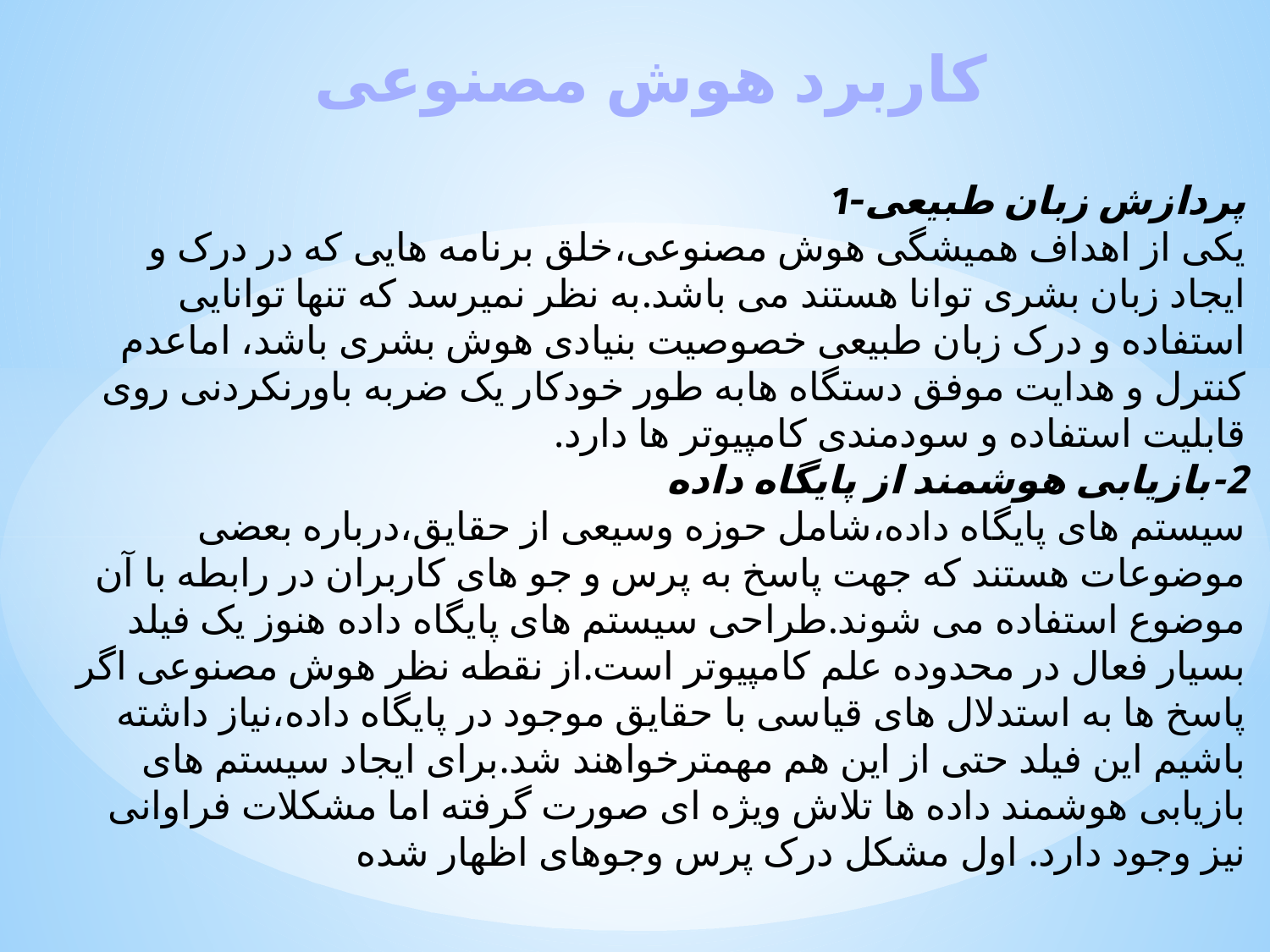

کاربرد هوش مصنوعی
# 1-پردازش زبان طبیعی یکی از اهداف همیشگی هوش مصنوعی،خلق برنامه هایی که در درک و ایجاد زبان بشری توانا هستند می باشد.به نظر نمیرسد که تنها توانایی استفاده و درک زبان طبیعی خصوصیت بنیادی هوش بشری باشد، اماعدم کنترل و هدایت موفق دستگاه هابه طور خودکار یک ضربه باورنکردنی روی قابلیت استفاده و سودمندی کامپیوتر ها دارد. 2-بازیابی هوشمند از پایگاه داده سيستم های پايگاه داده،شامل حوزه وسيعی از حقايق،درباره بعضی موضوعات هستند كه جهت پاسخ به پرس و جو های كاربران در رابطه با آن موضوع استفاده می شوند.طراحی سیستم های پایگاه داده هنوز یک فیلد بسیار فعال در محدوده علم كامپيوتر است.از نقطه نظر هوش مصنوعی اگر پاسخ ها به استدلال های قياسی با حقايق موجود در پايگاه داده،نياز داشته باشيم اين فیلد حتی از این هم مهمترخواهند شد.برای ایجاد سیستم های بازیابی هوشمند داده ها تلاش ویژه ای صورت گرفته اما مشکلات فراوانی نیز وجود دارد. اول مشکل درک پرس وجوهای اظهار شده